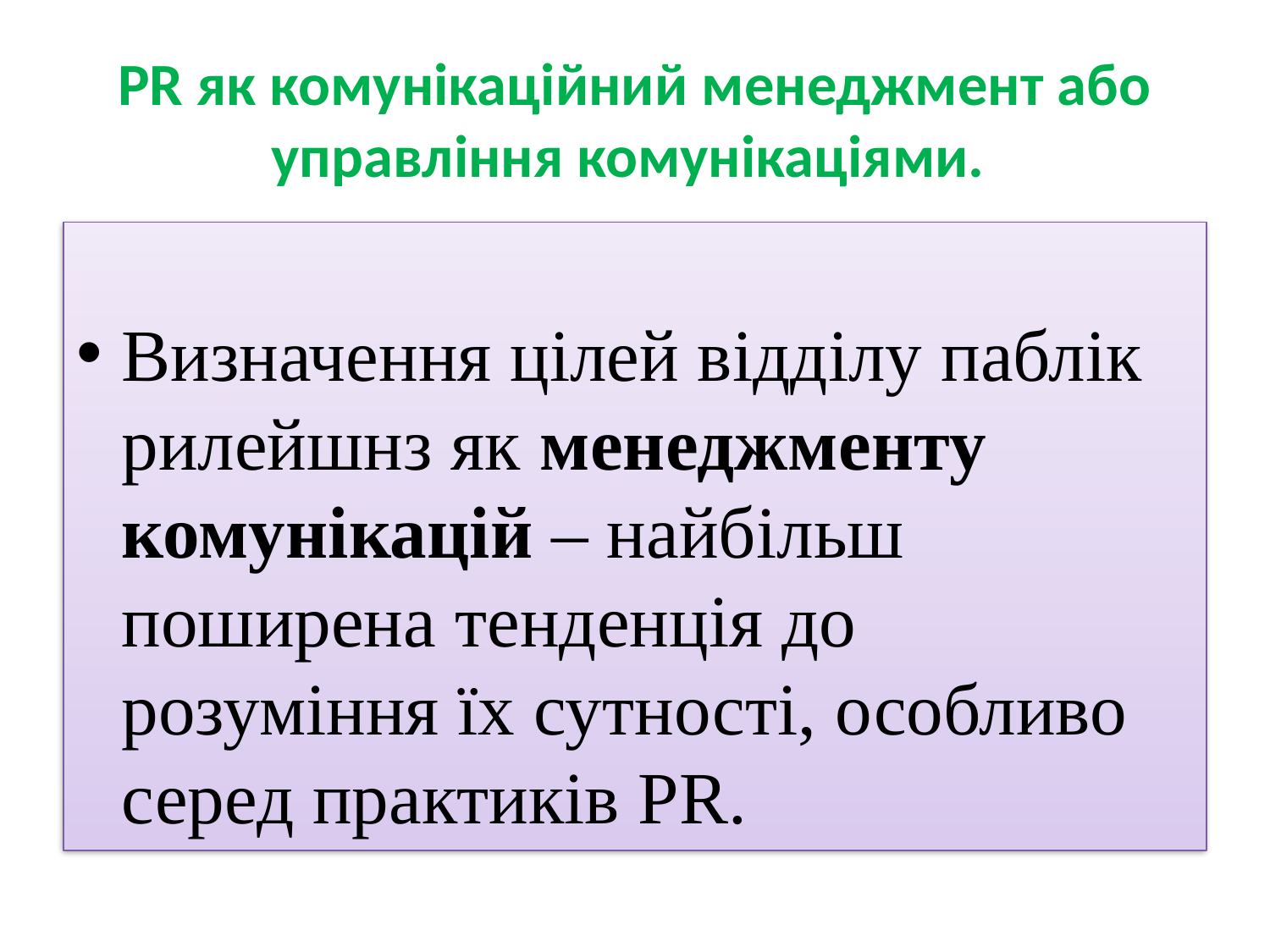

# PR як комунікаційний менеджмент або управління комунікаціями.

Визначення цілей відділу паблік рилейшнз як менеджменту комунікацій – найбільш поширена тенденція до розуміння їх сутності, особливо серед практиків PR.